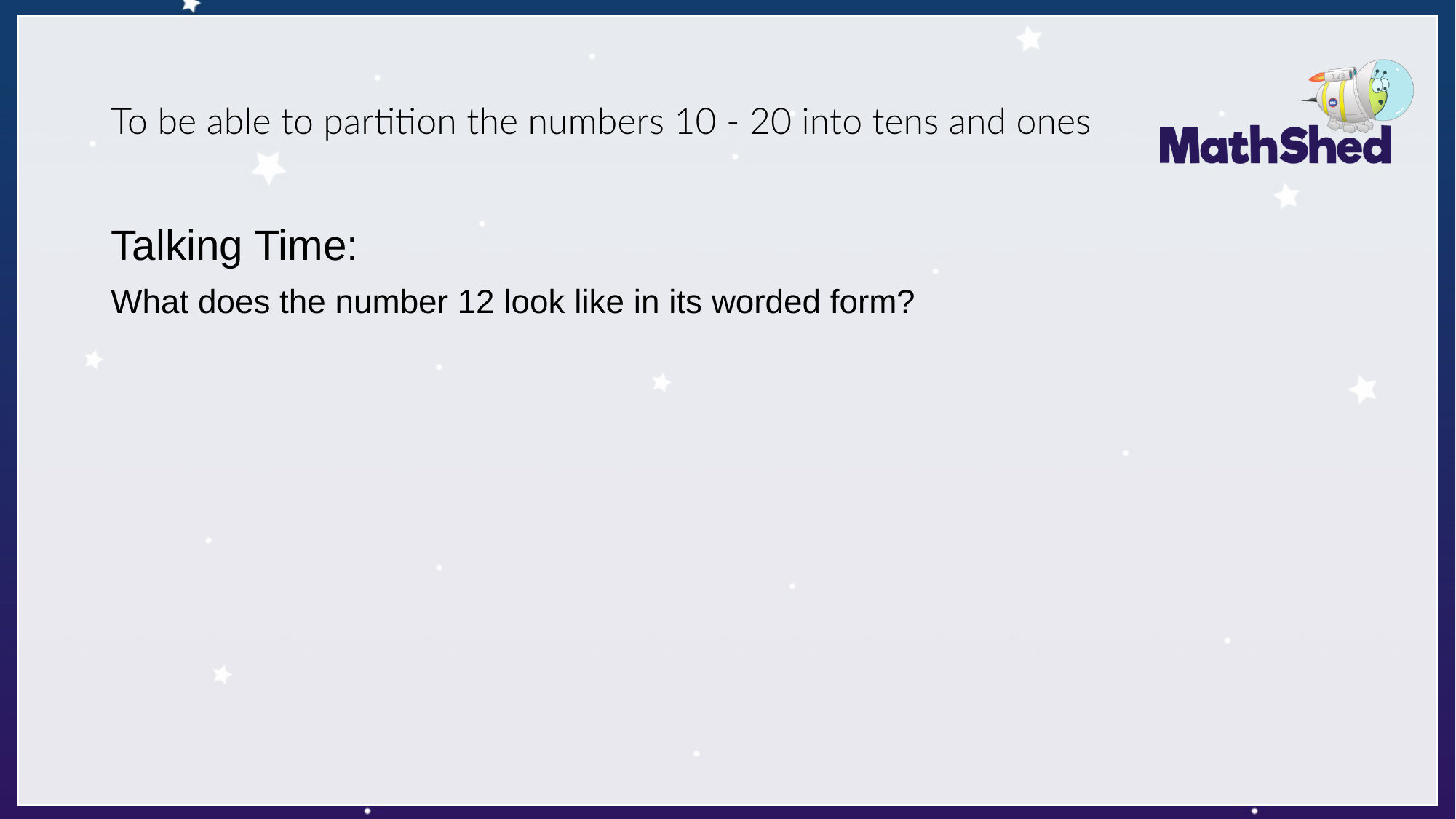

# To be able to partition the numbers 10 - 20 into tens and ones
Talking Time:
What does the number 12 look like in its worded form?